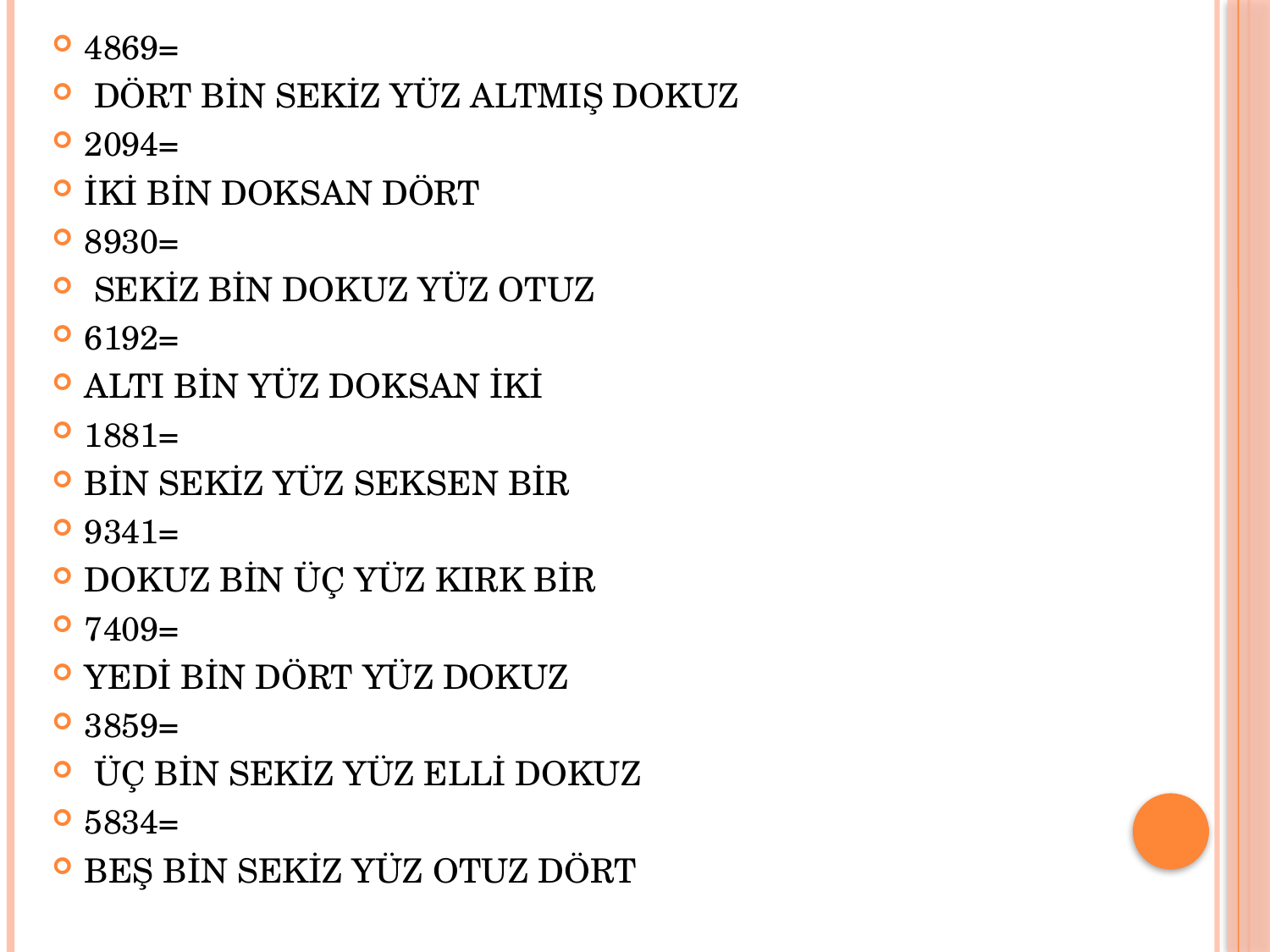

4869=
 DÖRT BİN SEKİZ YÜZ ALTMIŞ DOKUZ
2094=
İKİ BİN DOKSAN DÖRT
8930=
 SEKİZ BİN DOKUZ YÜZ OTUZ
6192=
ALTI BİN YÜZ DOKSAN İKİ
1881=
BİN SEKİZ YÜZ SEKSEN BİR
9341=
DOKUZ BİN ÜÇ YÜZ KIRK BİR
7409=
YEDİ BİN DÖRT YÜZ DOKUZ
3859=
 ÜÇ BİN SEKİZ YÜZ ELLİ DOKUZ
5834=
BEŞ BİN SEKİZ YÜZ OTUZ DÖRT